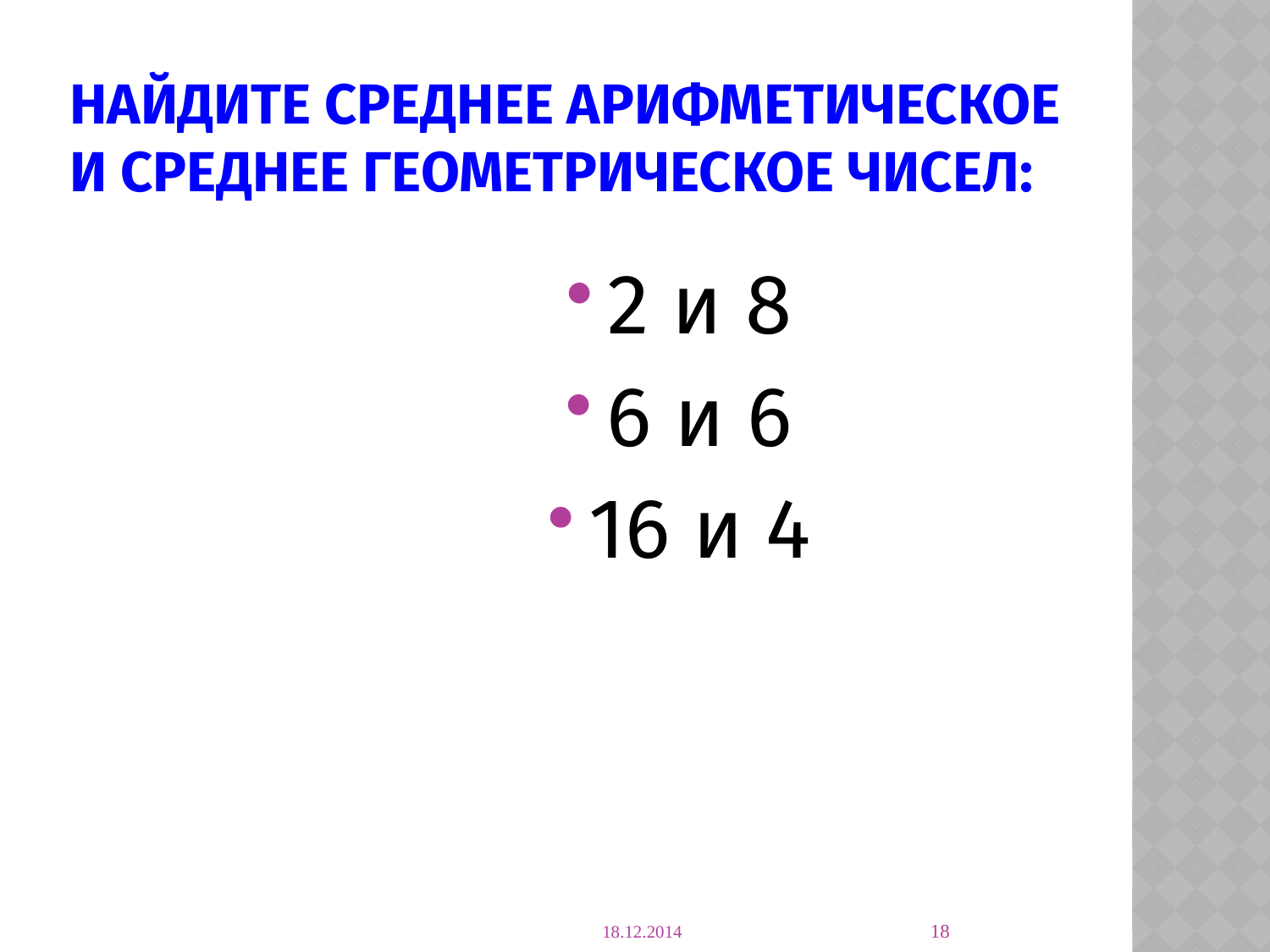

# Найдите среднее арифметическое и среднее геометрическое чисел:
2 и 8
6 и 6
16 и 4
18
18.12.2014